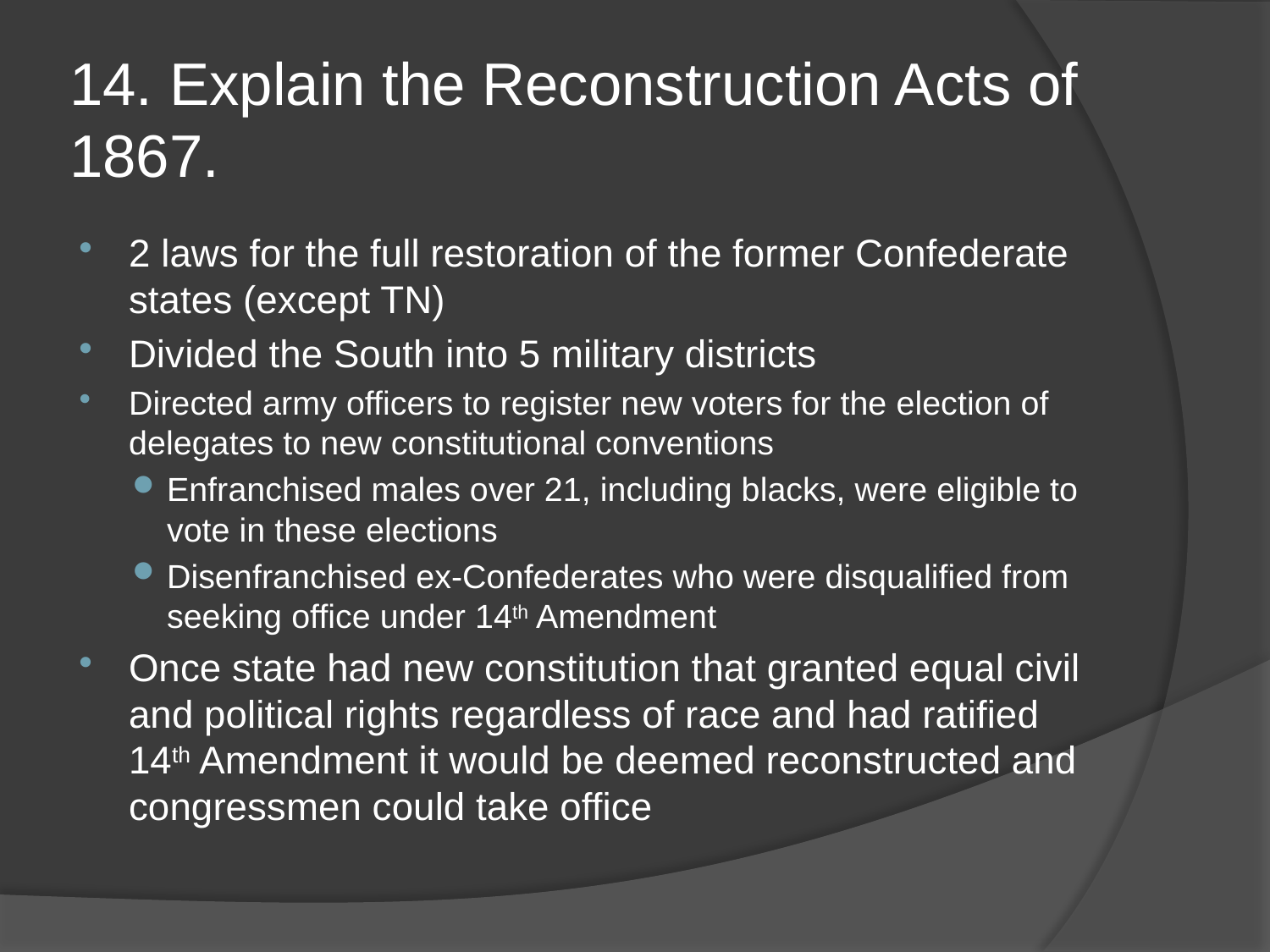

# 14. Explain the Reconstruction Acts of 1867.
2 laws for the full restoration of the former Confederate states (except TN)
Divided the South into 5 military districts
Directed army officers to register new voters for the election of delegates to new constitutional conventions
Enfranchised males over 21, including blacks, were eligible to vote in these elections
Disenfranchised ex-Confederates who were disqualified from seeking office under 14th Amendment
Once state had new constitution that granted equal civil and political rights regardless of race and had ratified 14th Amendment it would be deemed reconstructed and congressmen could take office